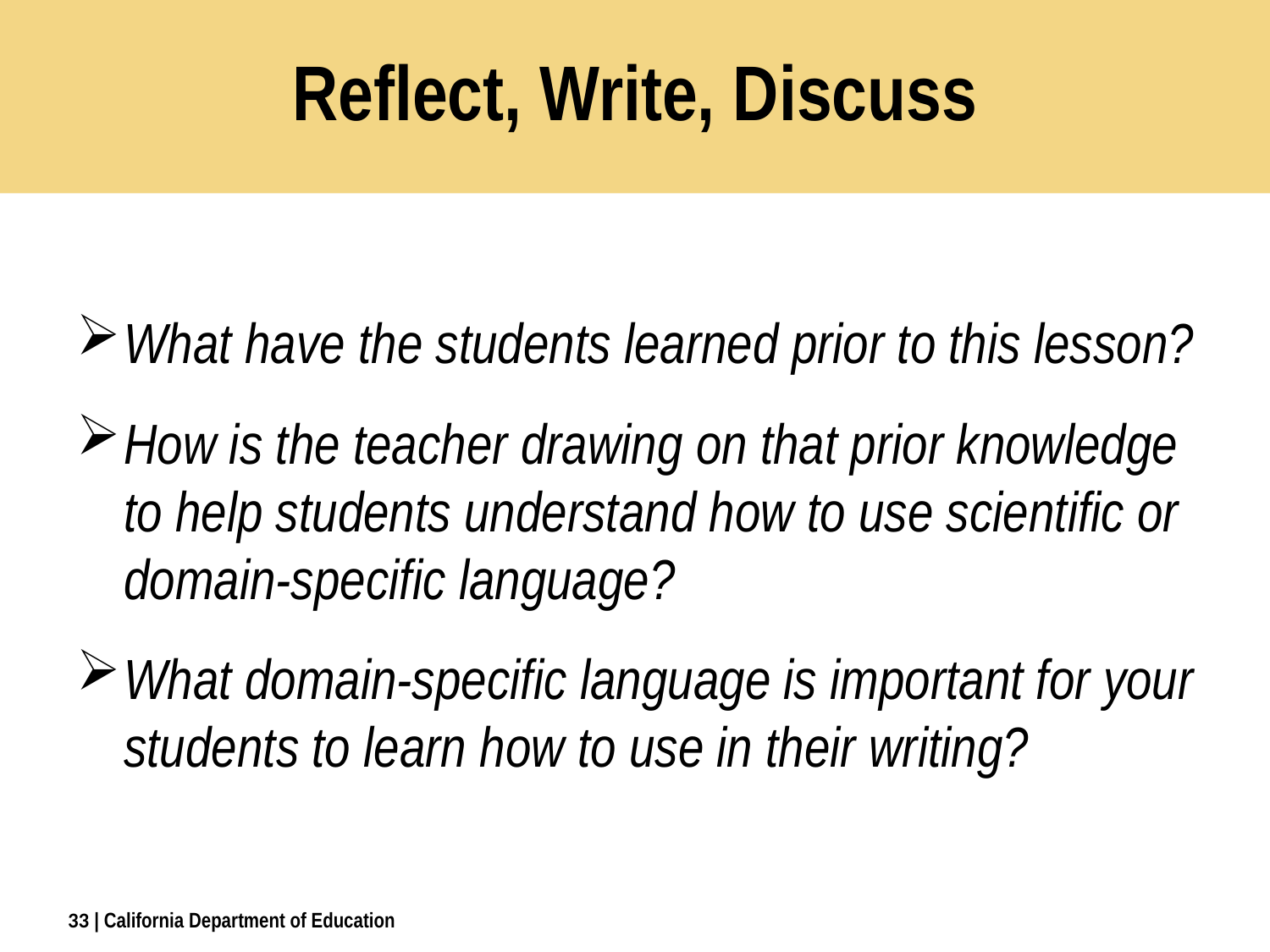

# Reflect, Write, Discuss

What have the students learned prior to this lesson?
How is the teacher drawing on that prior knowledge to help students understand how to use scientific or domain-specific language?
What domain-specific language is important for your students to learn how to use in their writing?

33
| California Department of Education